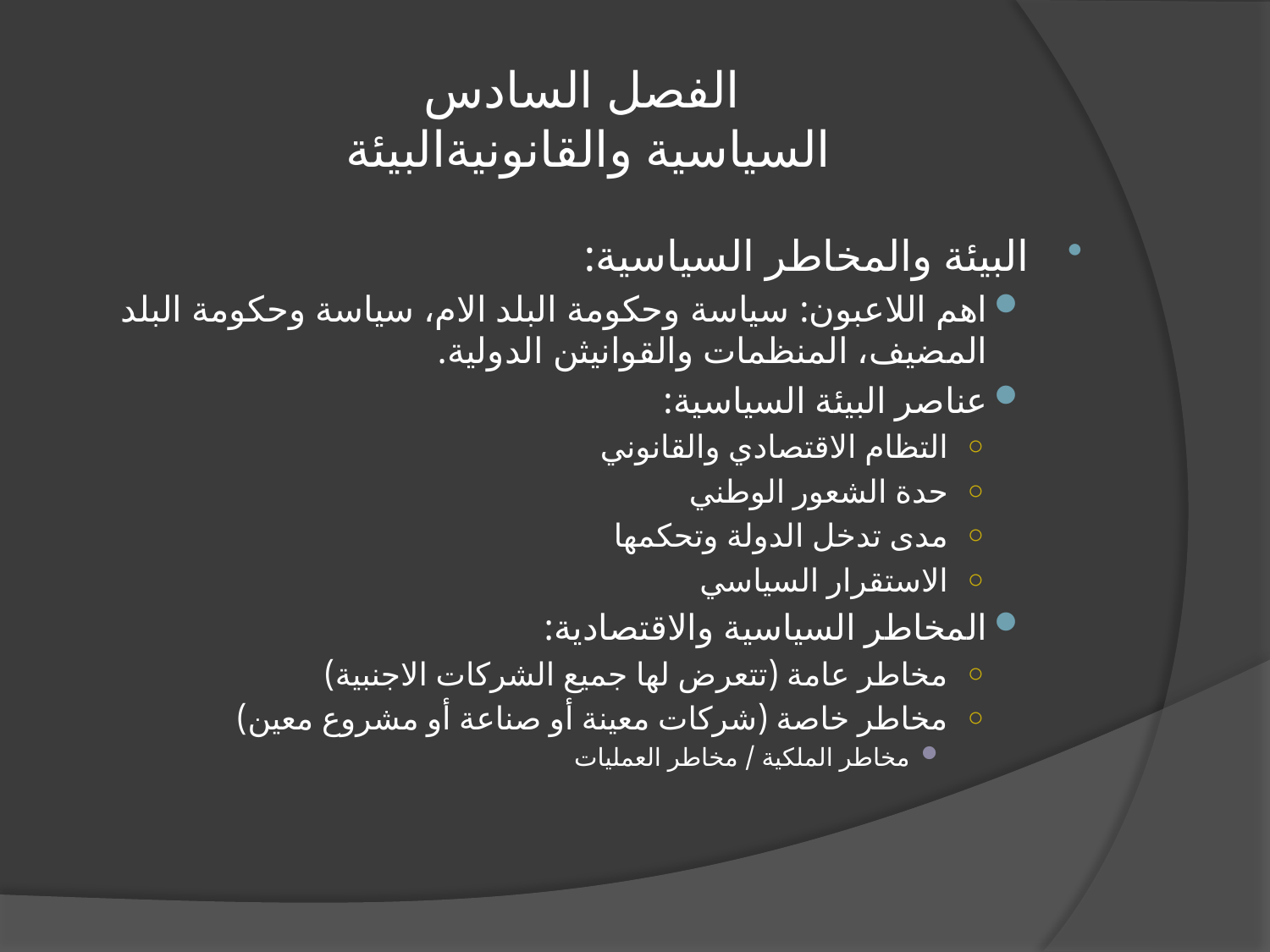

# الفصل السادس السياسية والقانونيةالبيئة
البيئة والمخاطر السياسية:
اهم اللاعبون: سياسة وحكومة البلد الام، سياسة وحكومة البلد المضيف، المنظمات والقوانيثن الدولية.
عناصر البيئة السياسية:
التظام الاقتصادي والقانوني
حدة الشعور الوطني
مدى تدخل الدولة وتحكمها
الاستقرار السياسي
المخاطر السياسية والاقتصادية:
مخاطر عامة (تتعرض لها جميع الشركات الاجنبية)
مخاطر خاصة (شركات معينة أو صناعة أو مشروع معين)
مخاطر الملكية / مخاطر العمليات